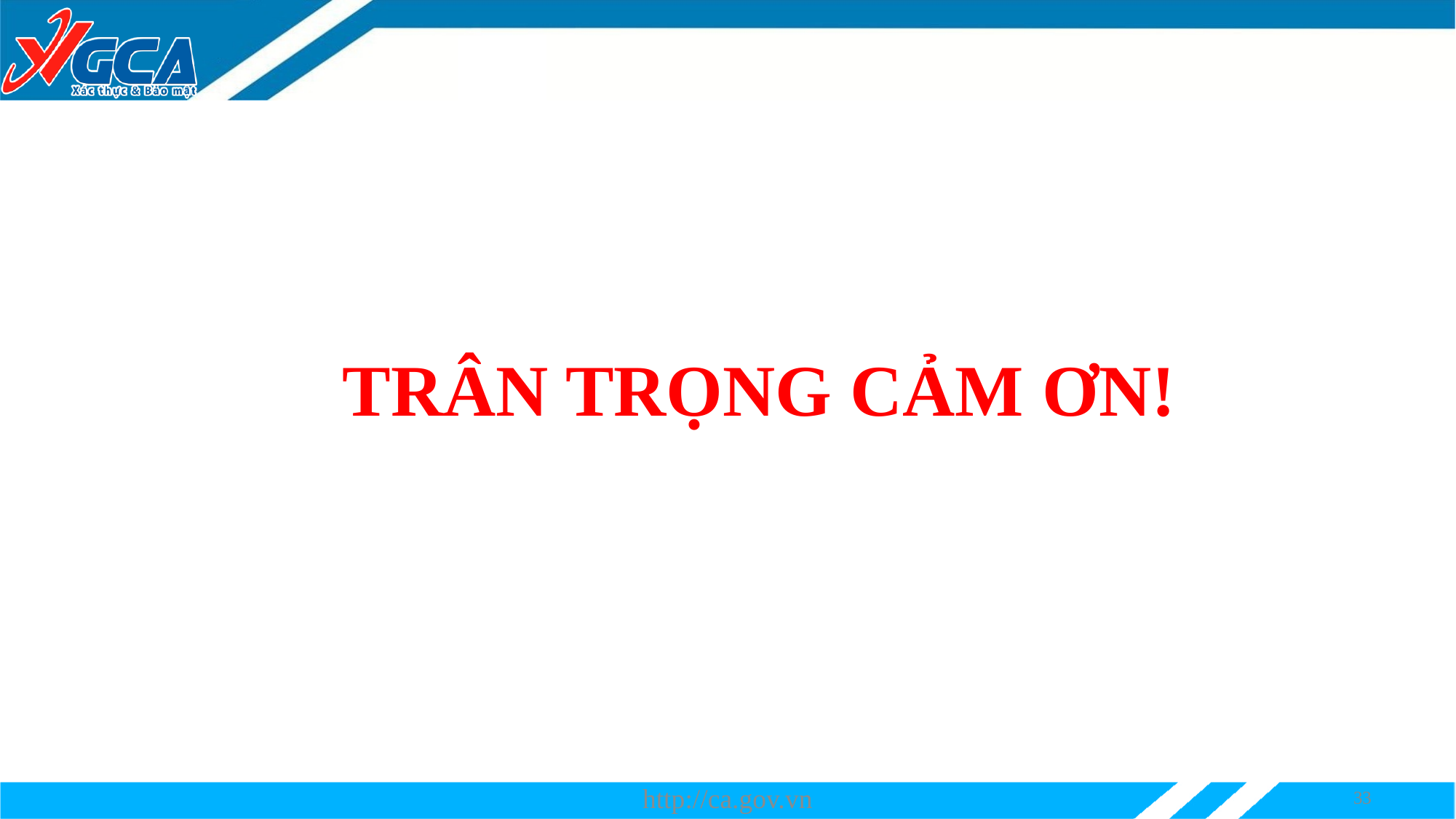

# TRÂN TRỌNG CẢM ƠN!
http://ca.gov.vn
33